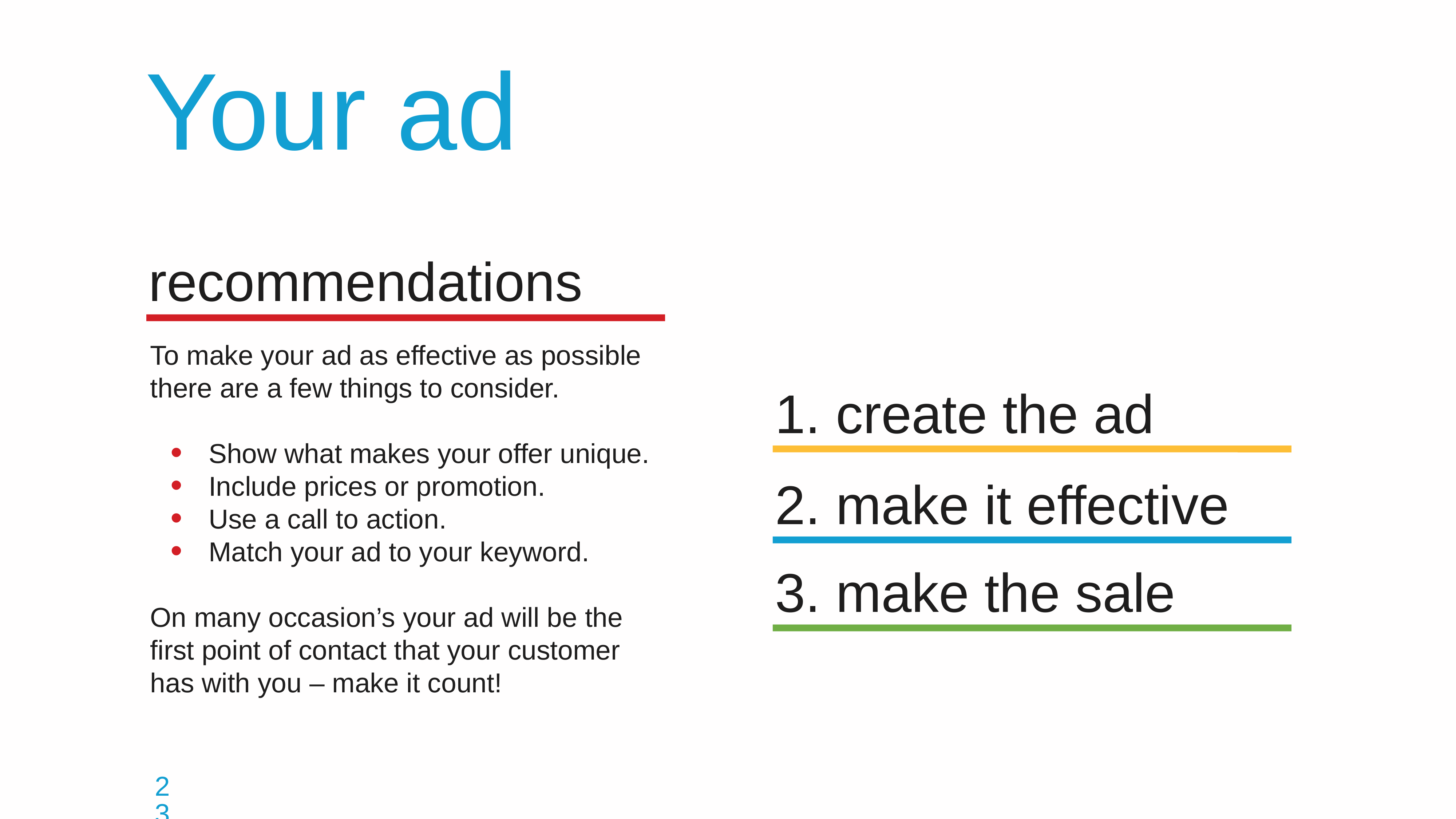

Your ad
recommendations

To make your ad as effective as possible there are a few things to consider.

Show what makes your offer unique.
Include prices or promotion.
Use a call to action.
Match your ad to your keyword.

On many occasion’s your ad will be the first point of contact that your customer has with you – make it count!
 create the ad

 make it effective

 make the sale

23